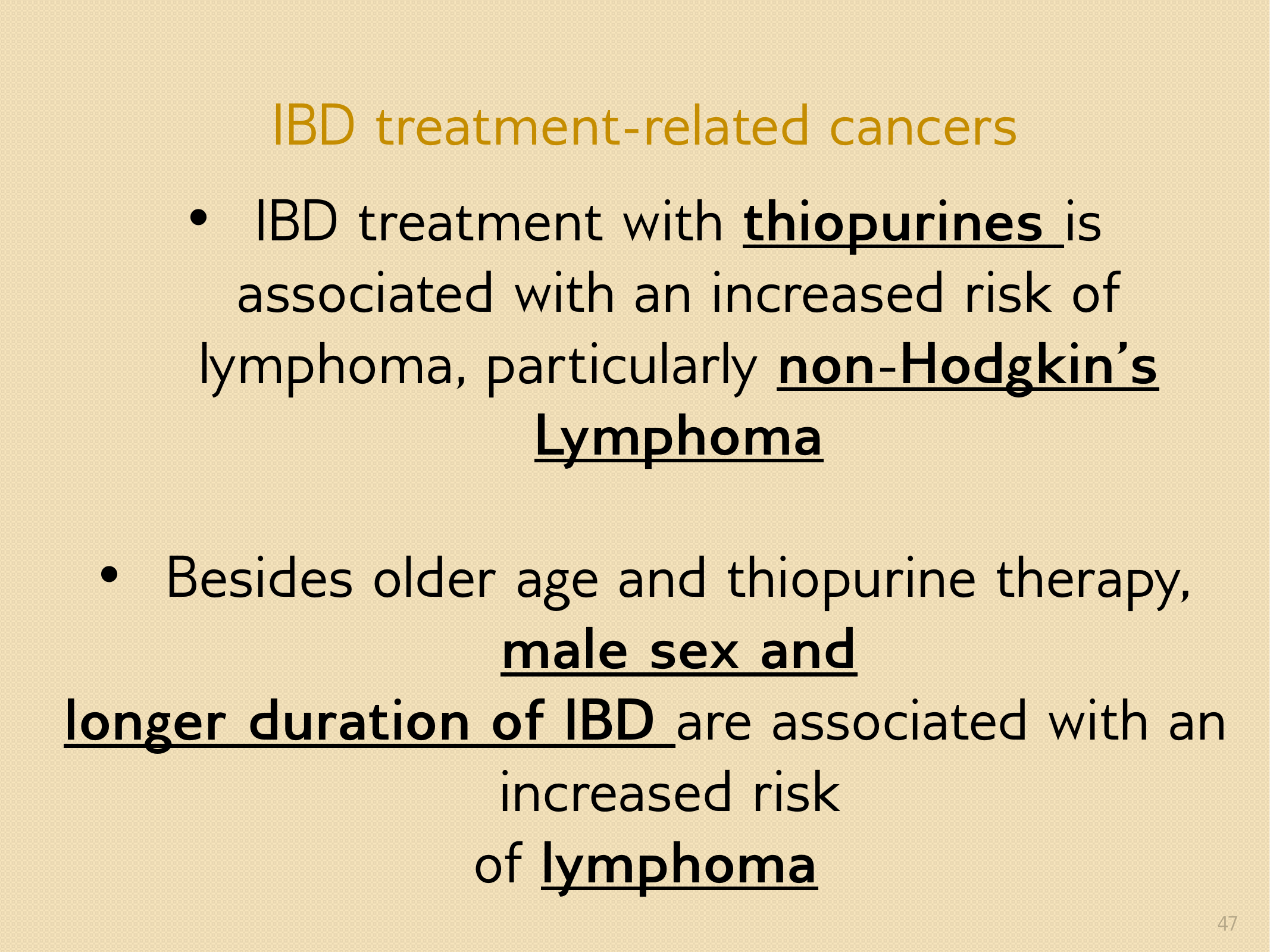

IBD treatment-related cancers
IBD treatment with thiopurines is associated with an increased risk of lymphoma, particularly non-Hodgkin’s Lymphoma

Besides older age and thiopurine therapy, male sex and
longer duration of IBD are associated with an increased risk
of lymphoma

47